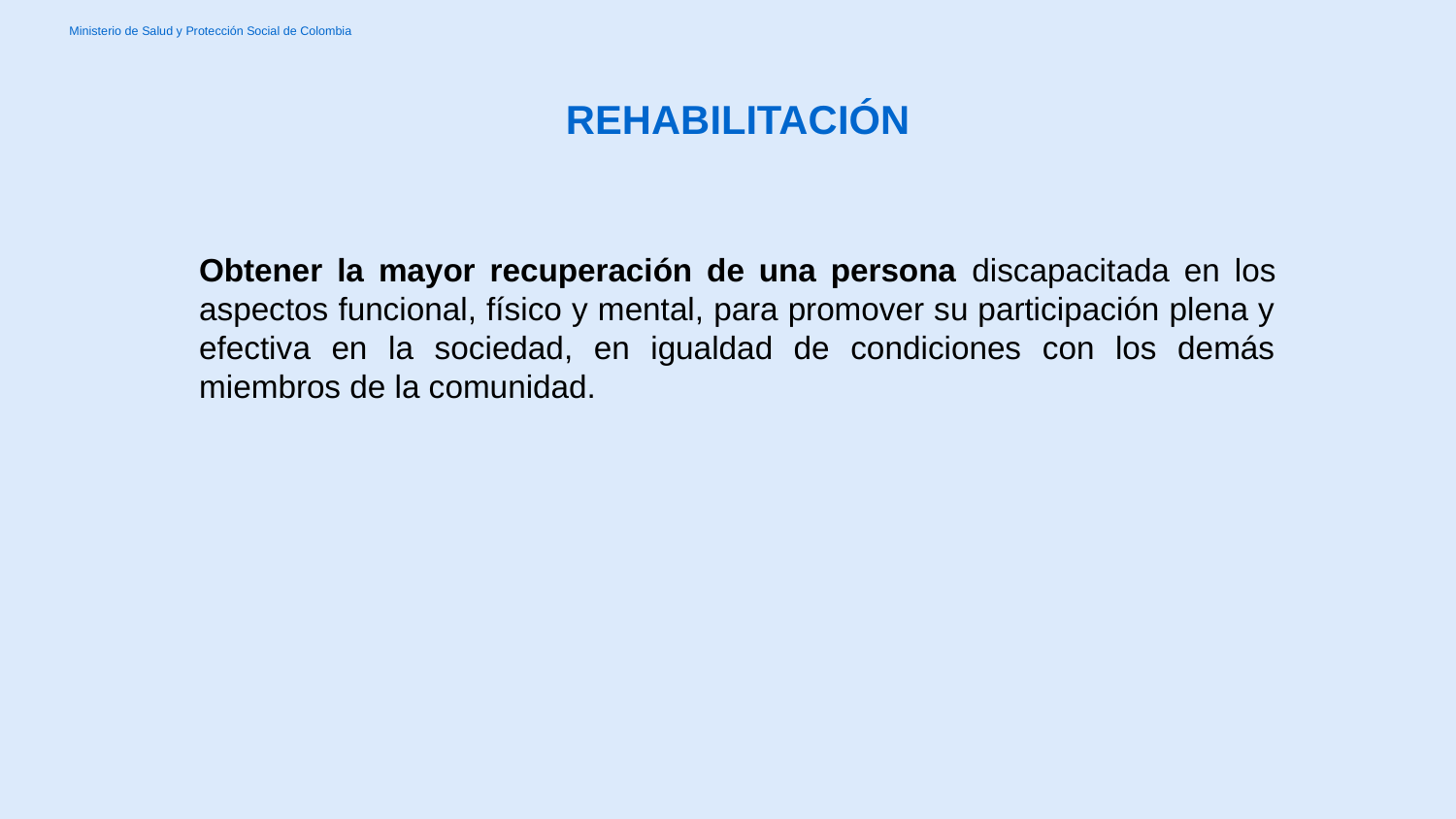

REHABILITACIÓN
Obtener la mayor recuperación de una persona discapacitada en los aspectos funcional, físico y mental, para promover su participación plena y efectiva en la sociedad, en igualdad de condiciones con los demás miembros de la comunidad.